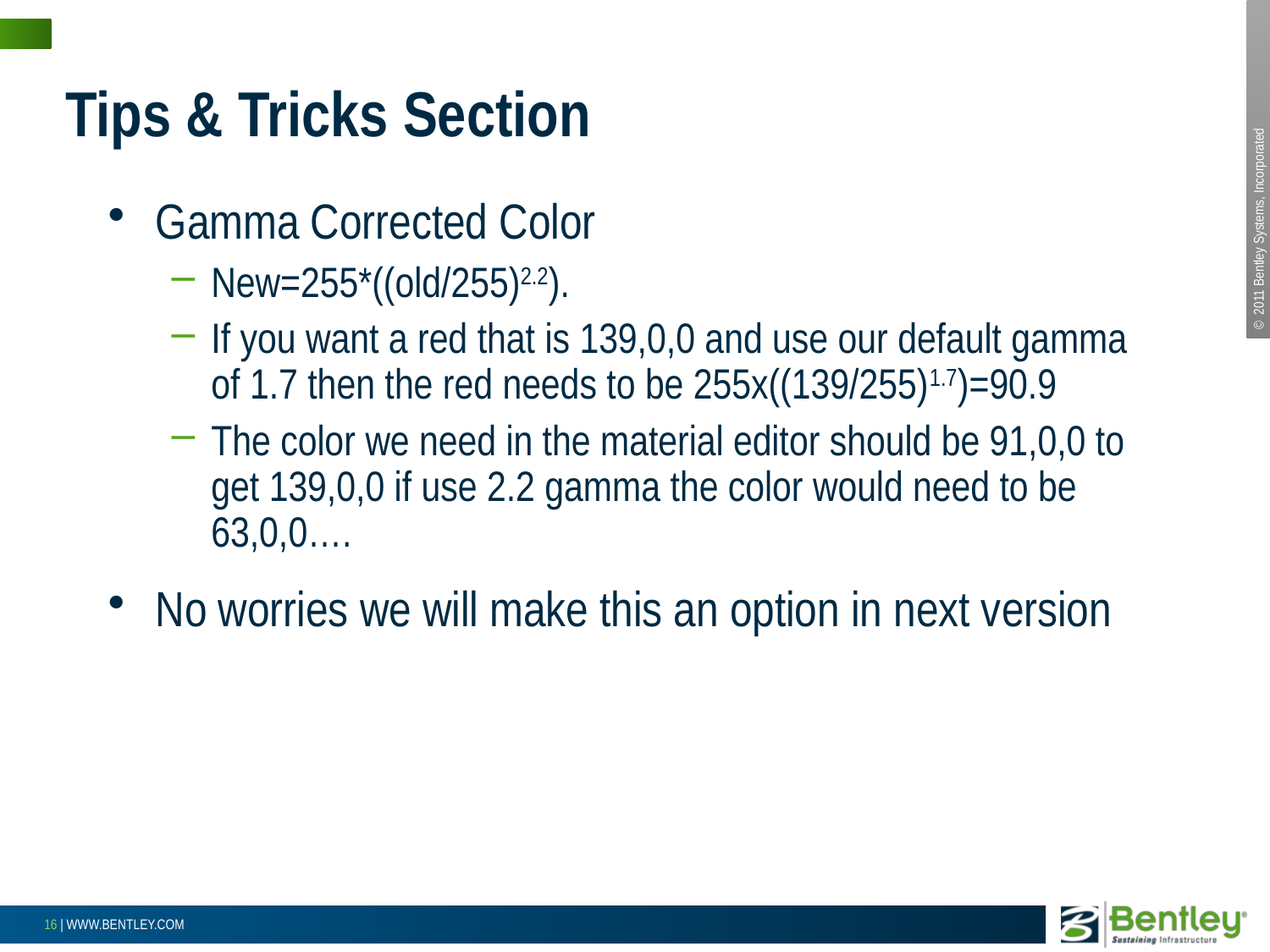

# Tips & Tricks Section
Gamma Corrected Color
New=255*((old/255)2.2).
If you want a red that is 139,0,0 and use our default gamma of 1.7 then the red needs to be 255x((139/255)1.7)=90.9
The color we need in the material editor should be 91,0,0 to get 139,0,0 if use 2.2 gamma the color would need to be 63,0,0….
No worries we will make this an option in next version